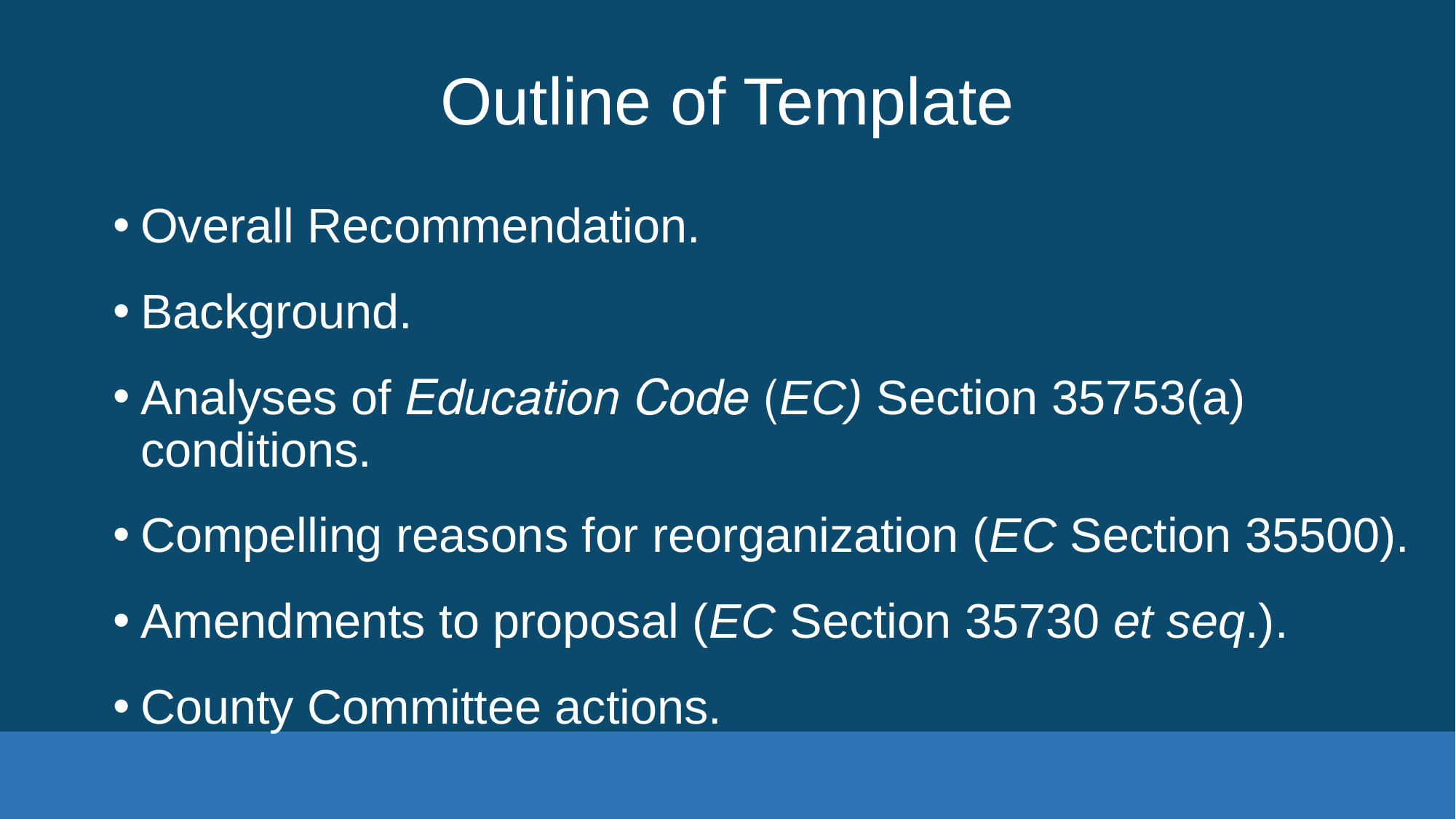

# Outline of Template
Overall Recommendation.
Background.
Analyses of Education Code (EC) Section 35753(a) conditions.
Compelling reasons for reorganization (EC Section 35500).
Amendments to proposal (EC Section 35730 et seq.).
County Committee actions.